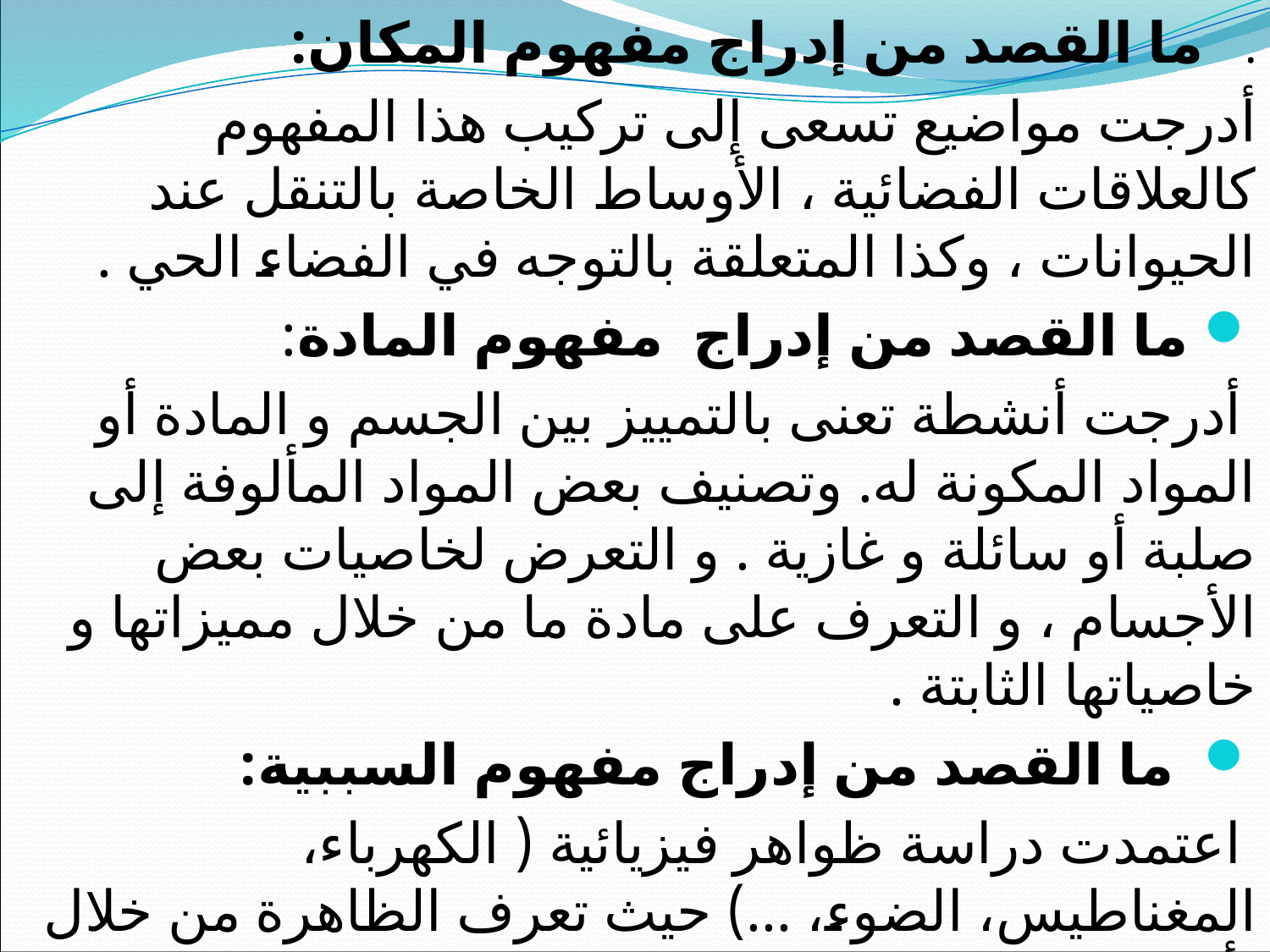

.   ما القصد من إدراج مفهوم المكان:
أدرجت مواضيع تسعى إلى تركيب هذا المفهوم كالعلاقات الفضائية ، الأوساط الخاصة بالتنقل عند الحيوانات ، وكذا المتعلقة بالتوجه في الفضاء الحي .
 ما القصد من إدراج  مفهوم المادة:
 أدرجت أنشطة تعنى بالتمييز بين الجسم و المادة أو المواد المكونة له. وتصنيف بعض المواد المألوفة إلى صلبة أو سائلة و غازية . و التعرض لخاصيات بعض الأجسام ، و التعرف على مادة ما من خلال مميزاتها و خاصياتها الثابتة .
  ما القصد من إدراج مفهوم السببية:
 اعتمدت دراسة ظواهر فيزيائية ( الكهرباء، المغناطيس، الضوء، ...) حيث تعرف الظاهرة من خلال تأثيراتها مع ربط السبب بالمسبب، كما يتضمن البرنامج أمثلة من العلاقات الغذائية التي تؤول إلى مقاربة مفهوم السلسلة الغذائية.
يتم ترويج مفاهيم غذائية و صحية و سكانية و بيئية أي الجانب المرتبط بالتربية المستدامة .